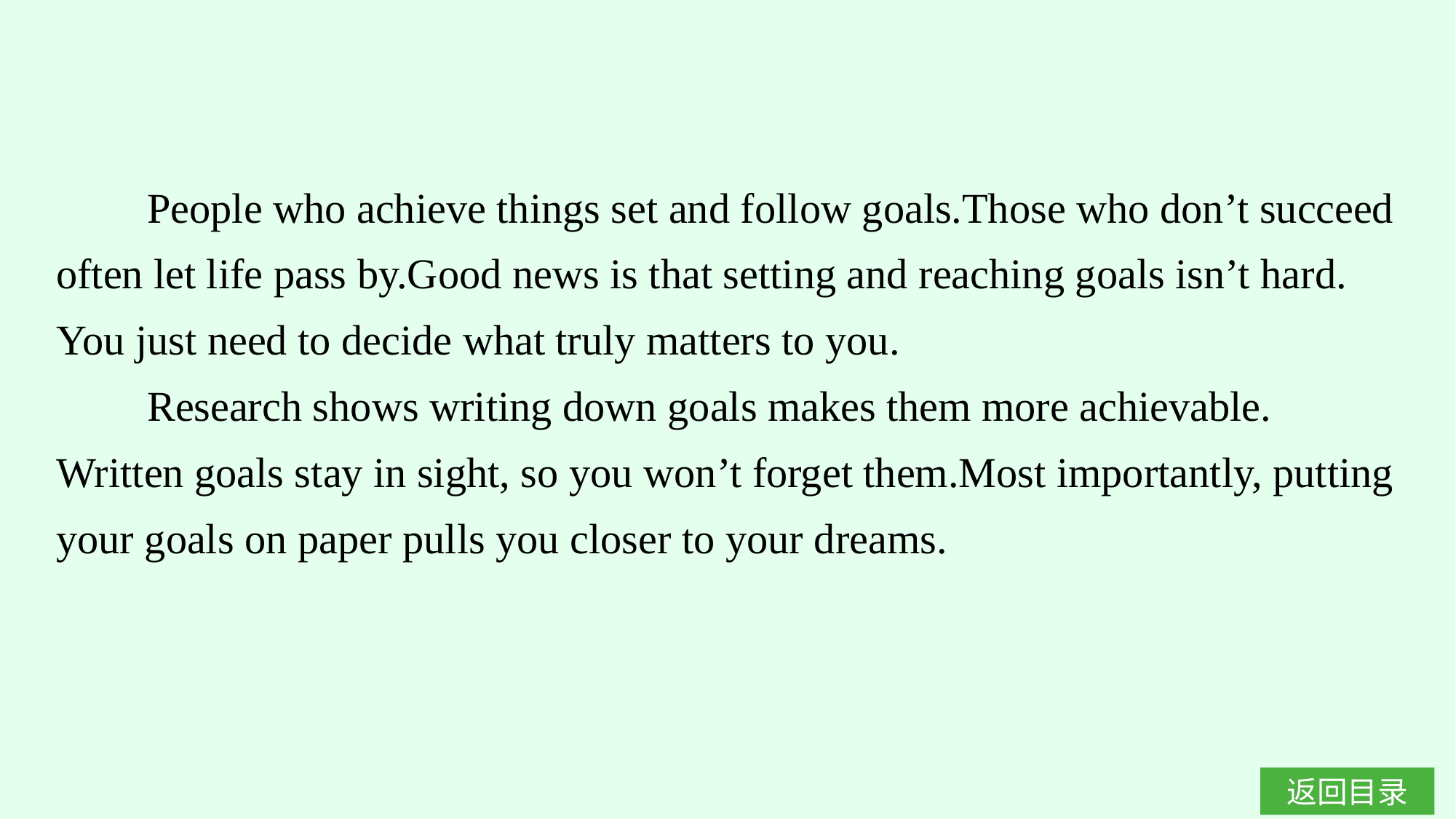

People who achieve things set and follow goals.Those who don’t succeed often let life pass by.Good news is that setting and reaching goals isn’t hard. You just need to decide what truly matters to you.
Research shows writing down goals makes them more achievable. Written goals stay in sight, so you won’t forget them.Most importantly, putting your goals on paper pulls you closer to your dreams.